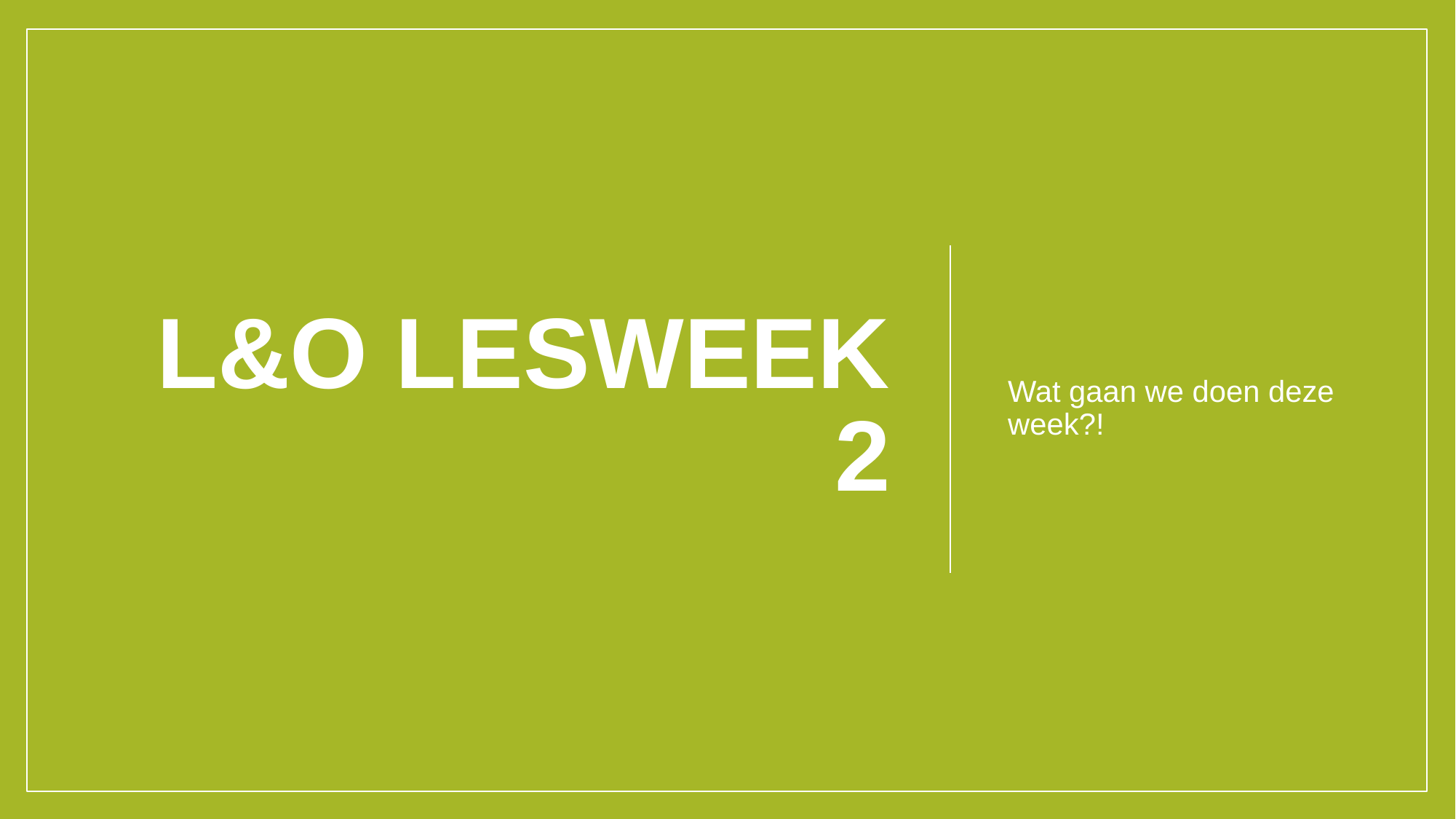

# L&O lesweek 2
Wat gaan we doen deze week?!